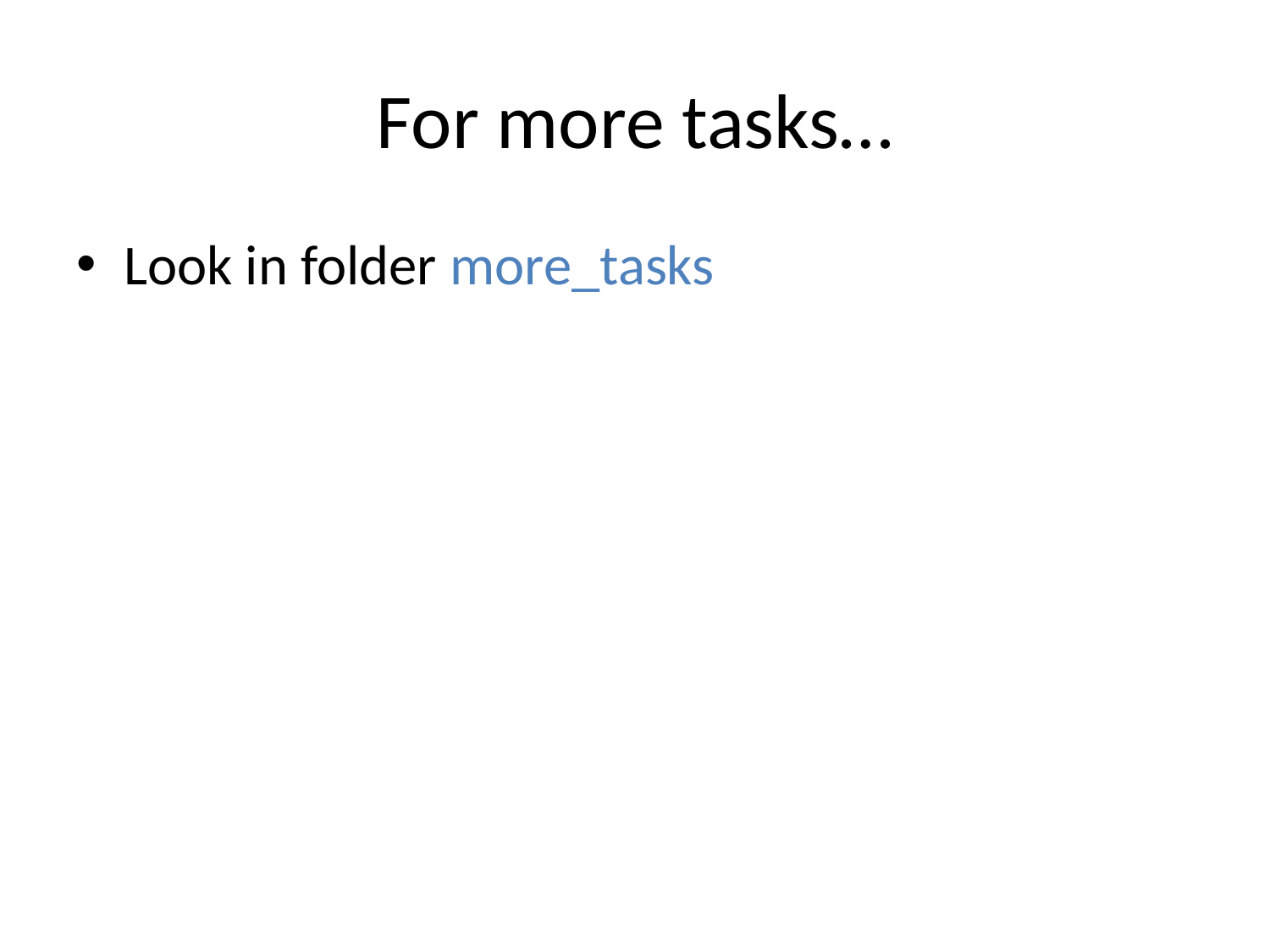

# For more tasks…
Look in folder more_tasks